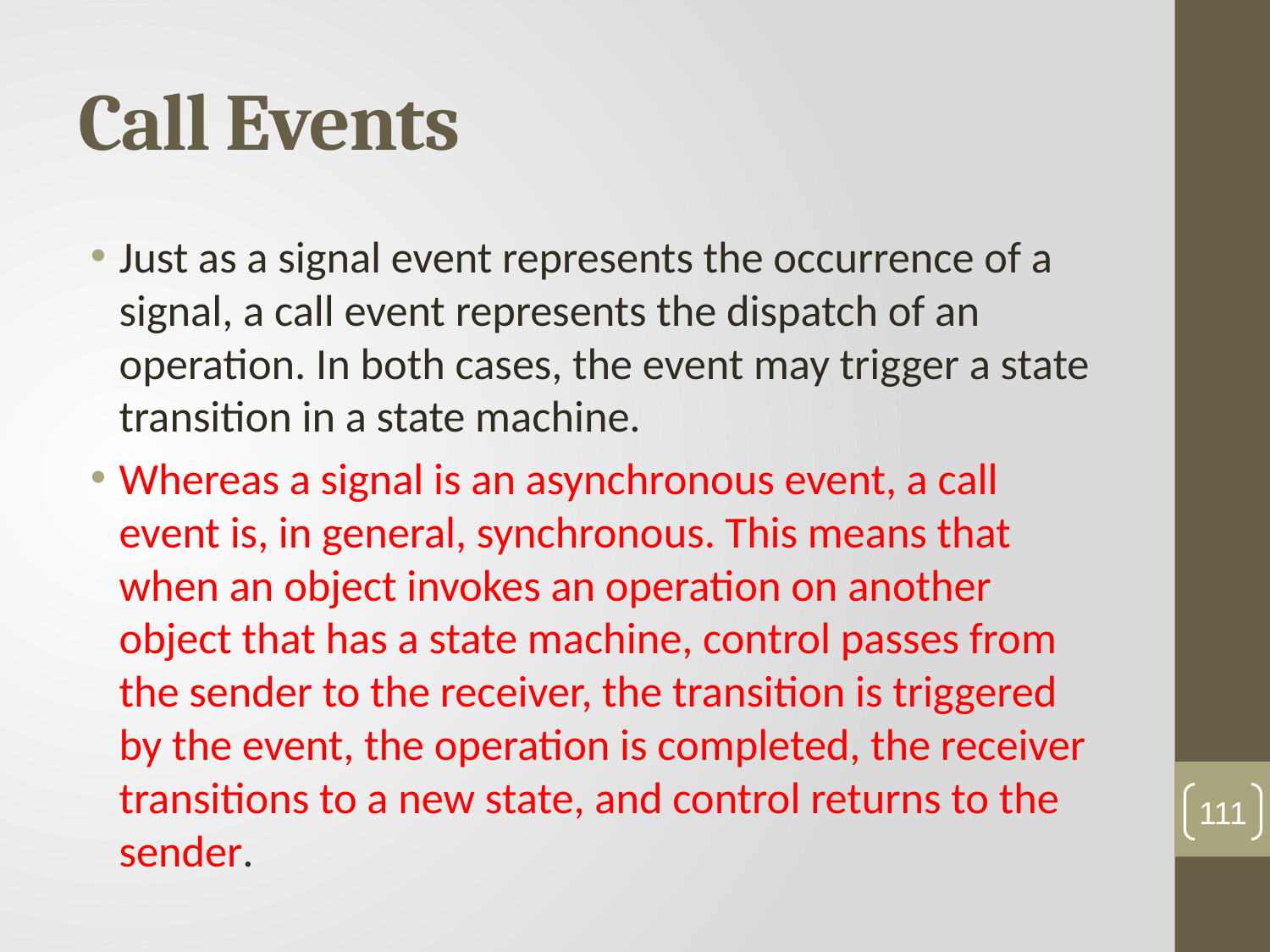

# Call Events
Just as a signal event represents the occurrence of a signal, a call event represents the dispatch of an operation. In both cases, the event may trigger a state transition in a state machine.
Whereas a signal is an asynchronous event, a call event is, in general, synchronous. This means that when an object invokes an operation on another object that has a state machine, control passes from the sender to the receiver, the transition is triggered by the event, the operation is completed, the receiver transitions to a new state, and control returns to the sender.
111